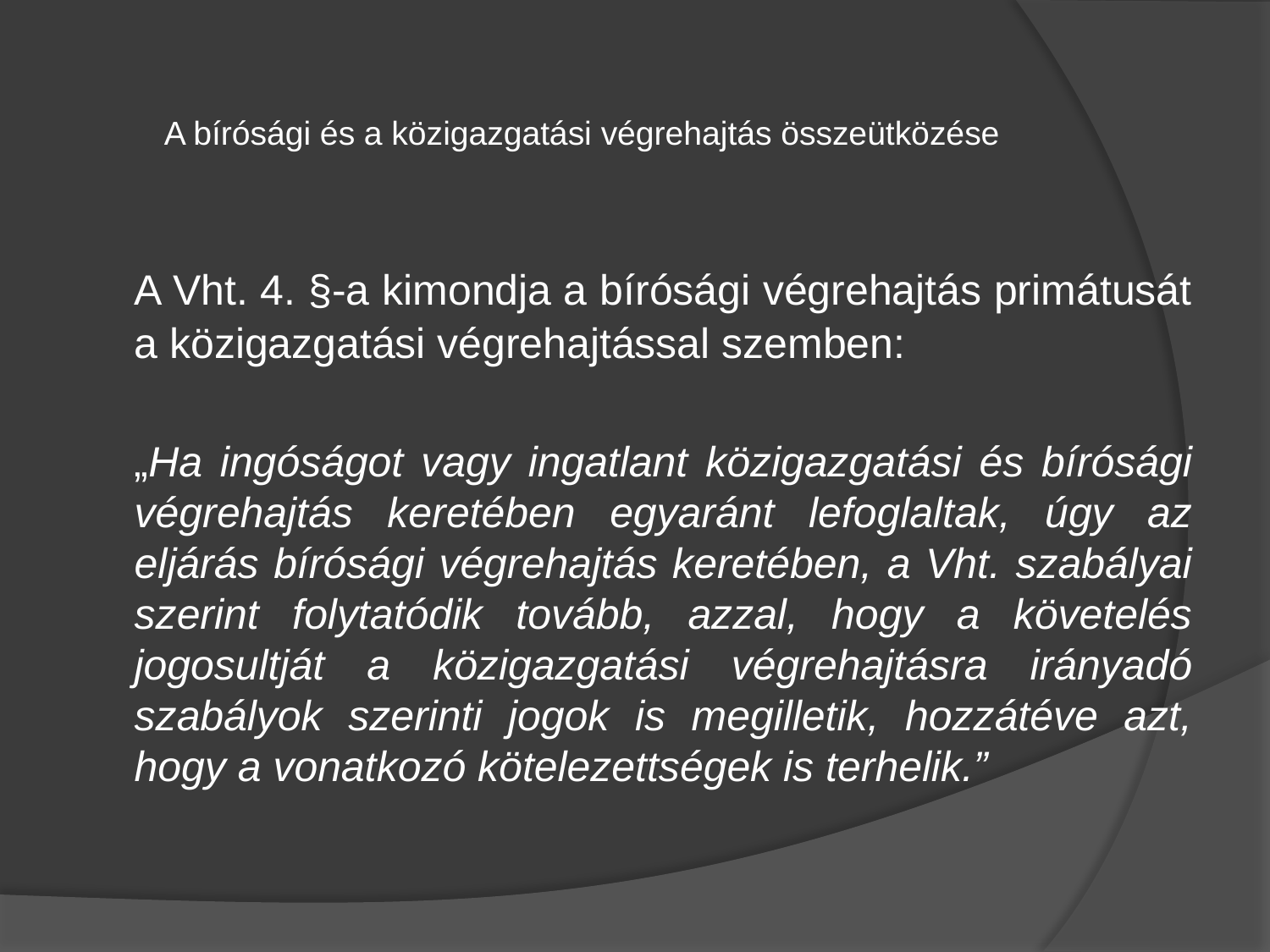

# A bírósági és a közigazgatási végrehajtás összeütközése
	A Vht. 4. §-a kimondja a bírósági végrehajtás primátusát a közigazgatási végrehajtással szemben:

	„Ha ingóságot vagy ingatlant közigazgatási és bírósági végrehajtás keretében egyaránt lefoglaltak, úgy az eljárás bírósági végrehajtás keretében, a Vht. szabályai szerint folytatódik tovább, azzal, hogy a követelés jogosultját a közigazgatási végrehajtásra irányadó szabályok szerinti jogok is megilletik, hozzátéve azt, hogy a vonatkozó kötelezettségek is terhelik.”